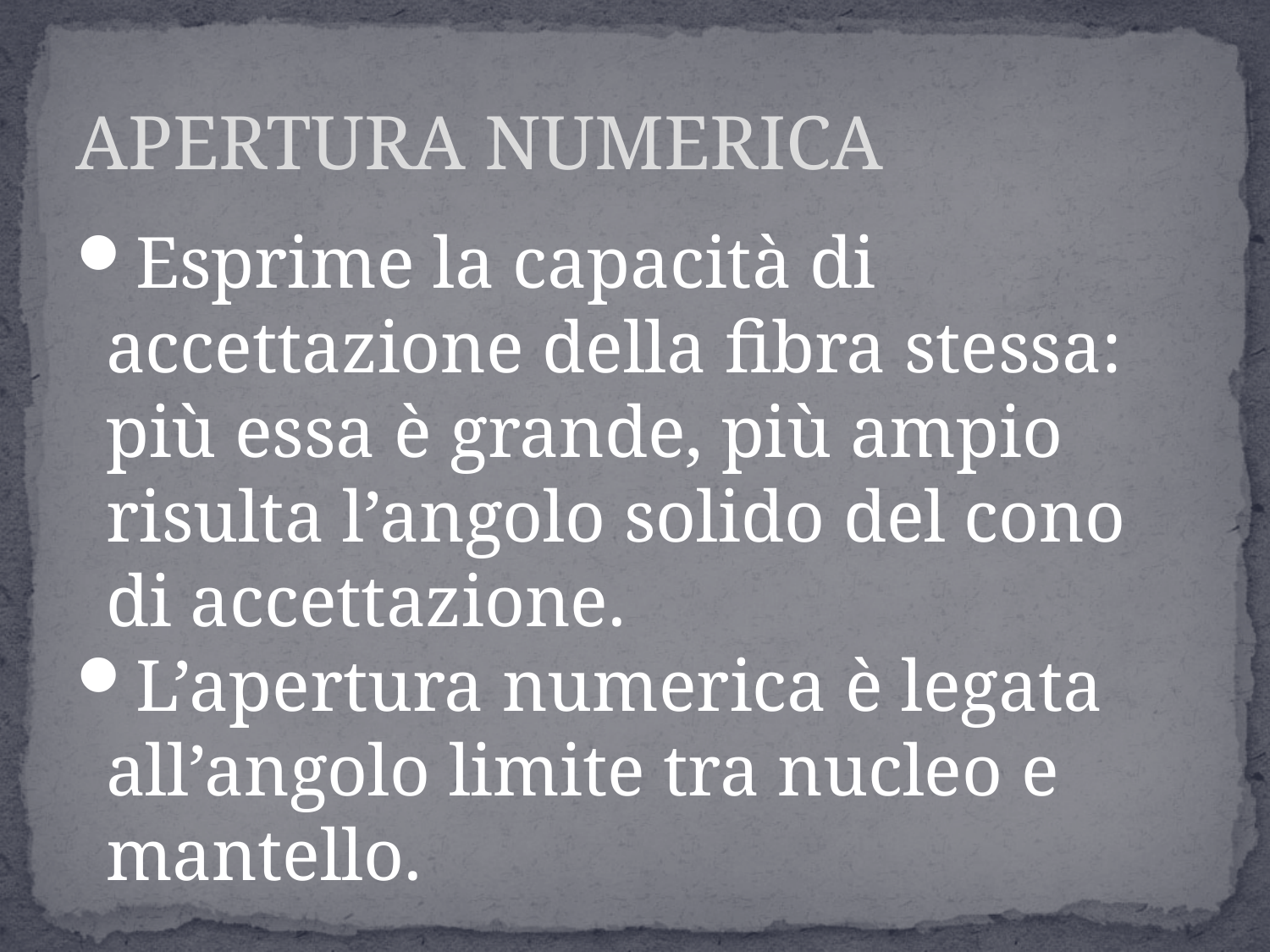

APERTURA NUMERICA
Esprime la capacità di accettazione della fibra stessa: più essa è grande, più ampio risulta l’angolo solido del cono di accettazione.
L’apertura numerica è legata all’angolo limite tra nucleo e mantello.